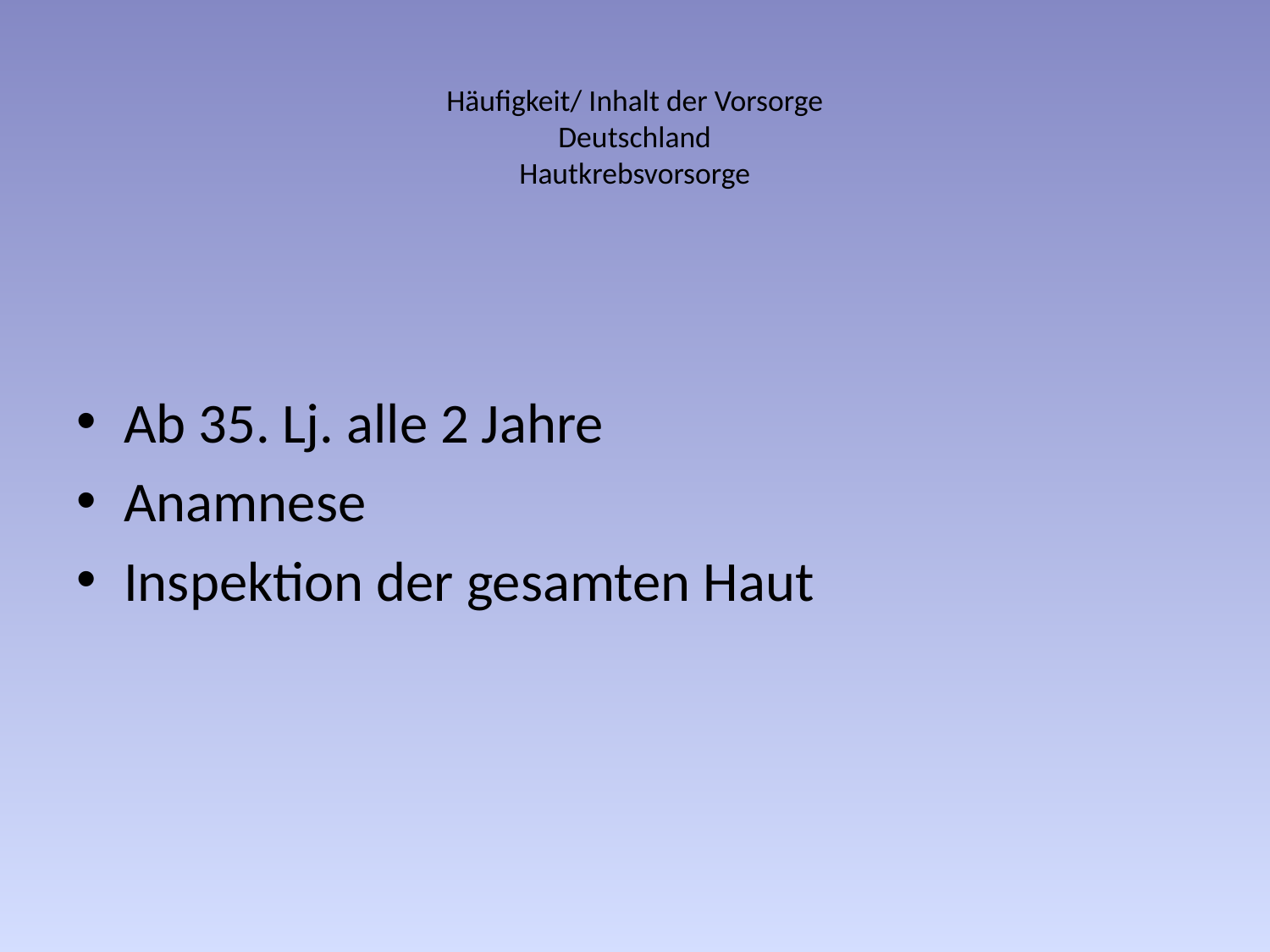

# Häufigkeit/ Inhalt der Vorsorge Deutschland Hautkrebsvorsorge

Ab 35. Lj. alle 2 Jahre
Anamnese
Inspektion der gesamten Haut